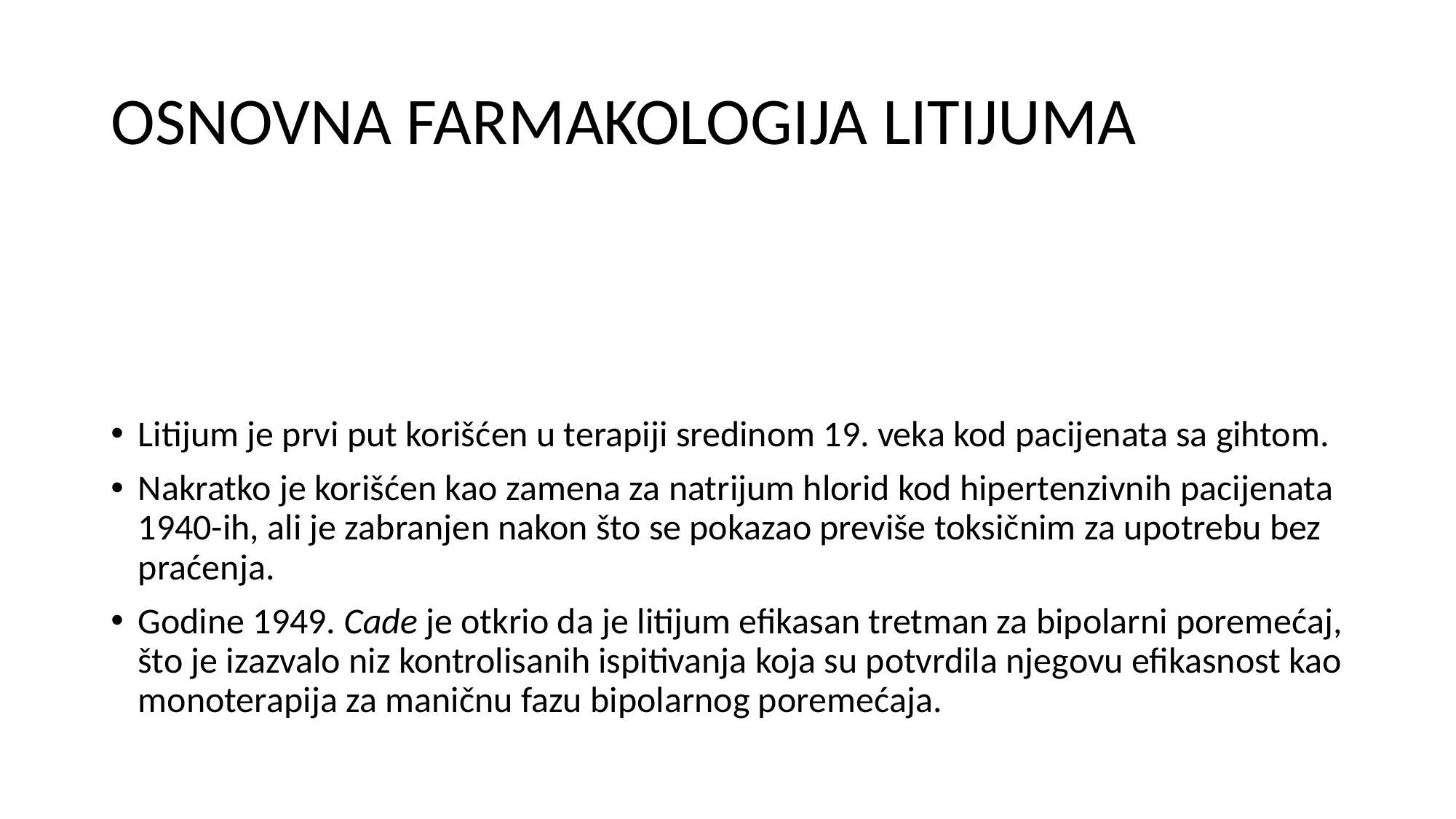

# OSNOVNA FARMAKOLOGIJA LITIJUMA
Litijum je prvi put korišćen u terapiji sredinom 19. veka kod pacijenata sa gihtom.
Nakratko je korišćen kao zamena za natrijum hlorid kod hipertenzivnih pacijenata 1940-ih, ali je zabranjen nakon što se pokazao previše toksičnim za upotrebu bez praćenja.
Godine 1949. Cade je otkrio da je litijum efikasan tretman za bipolarni poremećaj, što je izazvalo niz kontrolisanih ispitivanja koja su potvrdila njegovu efikasnost kao monoterapija za maničnu fazu bipolarnog poremećaja.